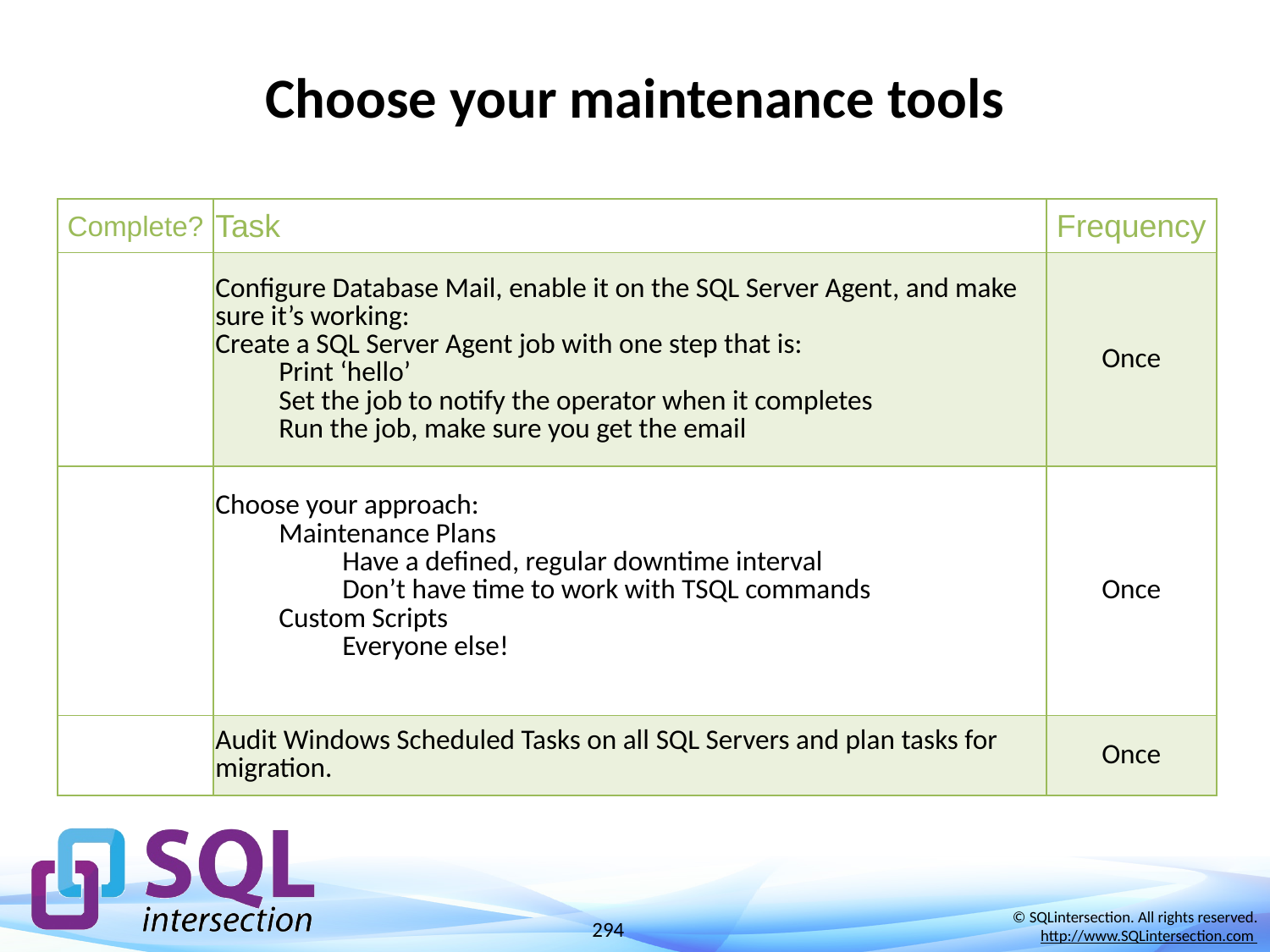

# Choose your maintenance tools
| Complete? | Task | Frequency |
| --- | --- | --- |
|  | Configure Database Mail, enable it on the SQL Server Agent, and make sure it’s working: Create a SQL Server Agent job with one step that is: Print ‘hello’ Set the job to notify the operator when it completes Run the job, make sure you get the email | Once |
|  | Choose your approach: Maintenance Plans Have a defined, regular downtime interval Don’t have time to work with TSQL commands Custom Scripts Everyone else! | Once |
|  | Audit Windows Scheduled Tasks on all SQL Servers and plan tasks for migration. | Once |